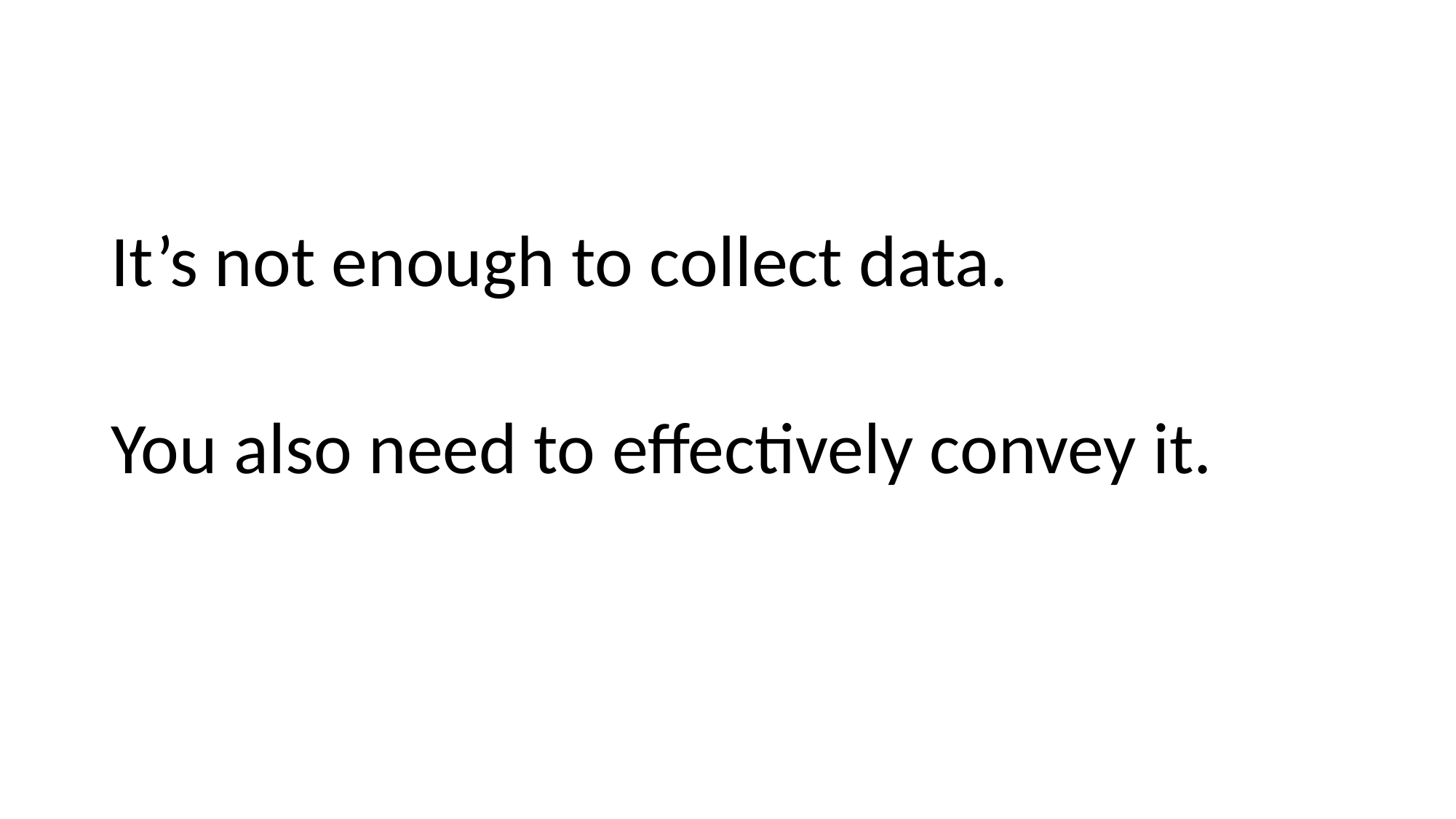

It’s not enough to collect data.

You also need to effectively convey it.